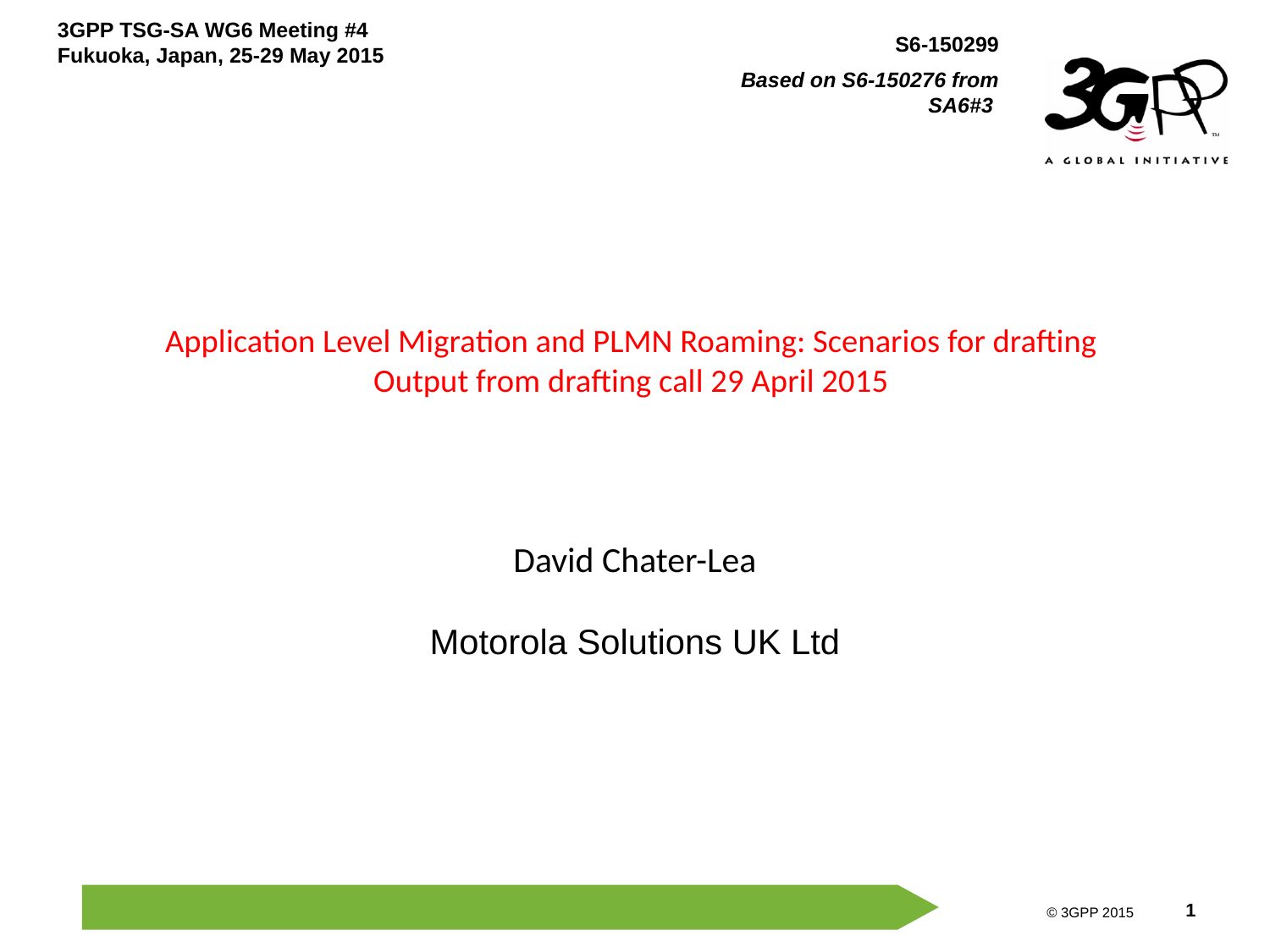

# Application Level Migration and PLMN Roaming: Scenarios for drafting Output from drafting call 29 April 2015
David Chater-Lea

Motorola Solutions UK Ltd